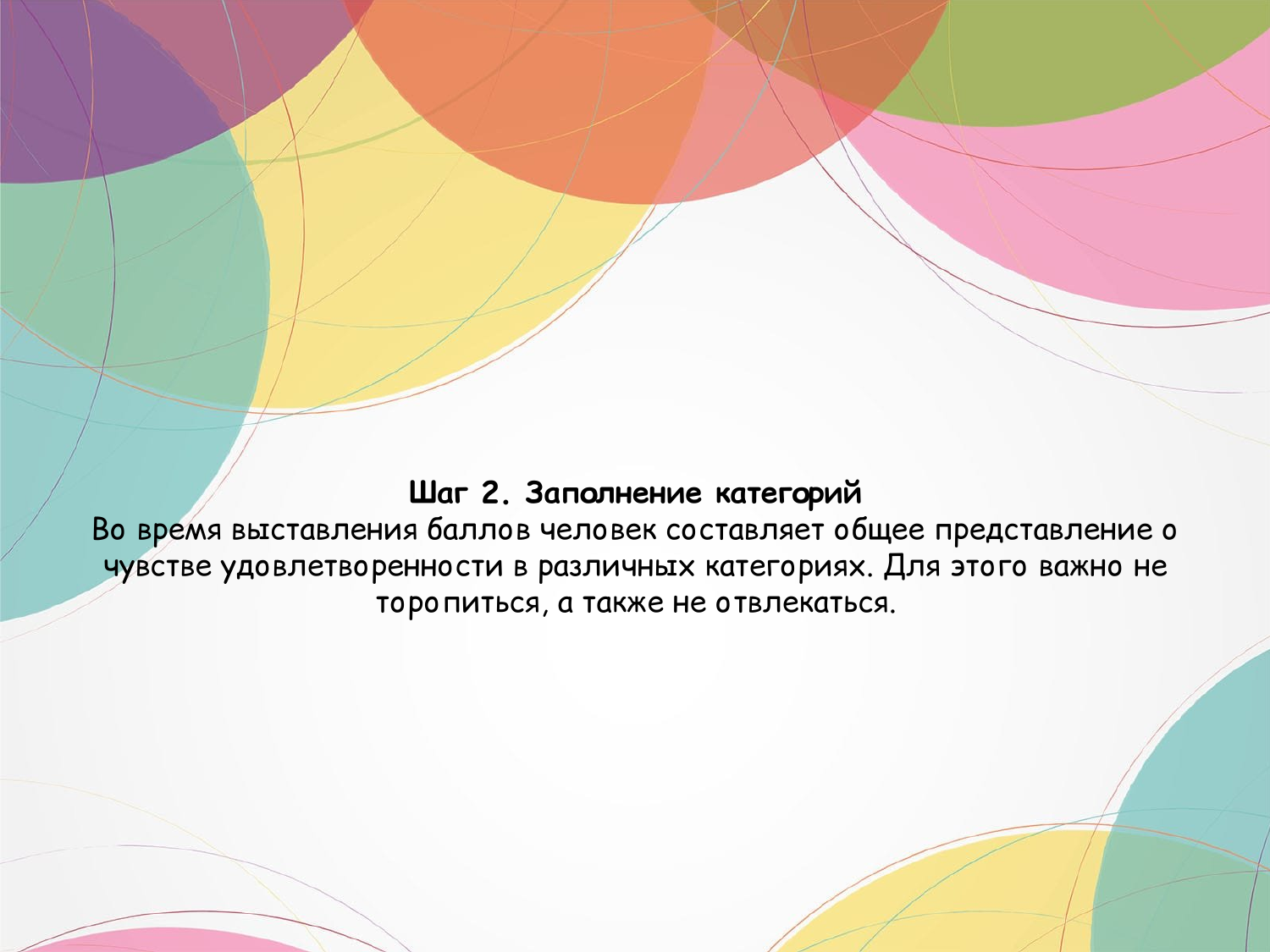

# Шаг 2. Заполнение категорий Во время выставления баллов человек составляет общее представление о чувстве удовлетворенности в различных категориях. Для этого важно не торопиться, а также не отвлекаться.